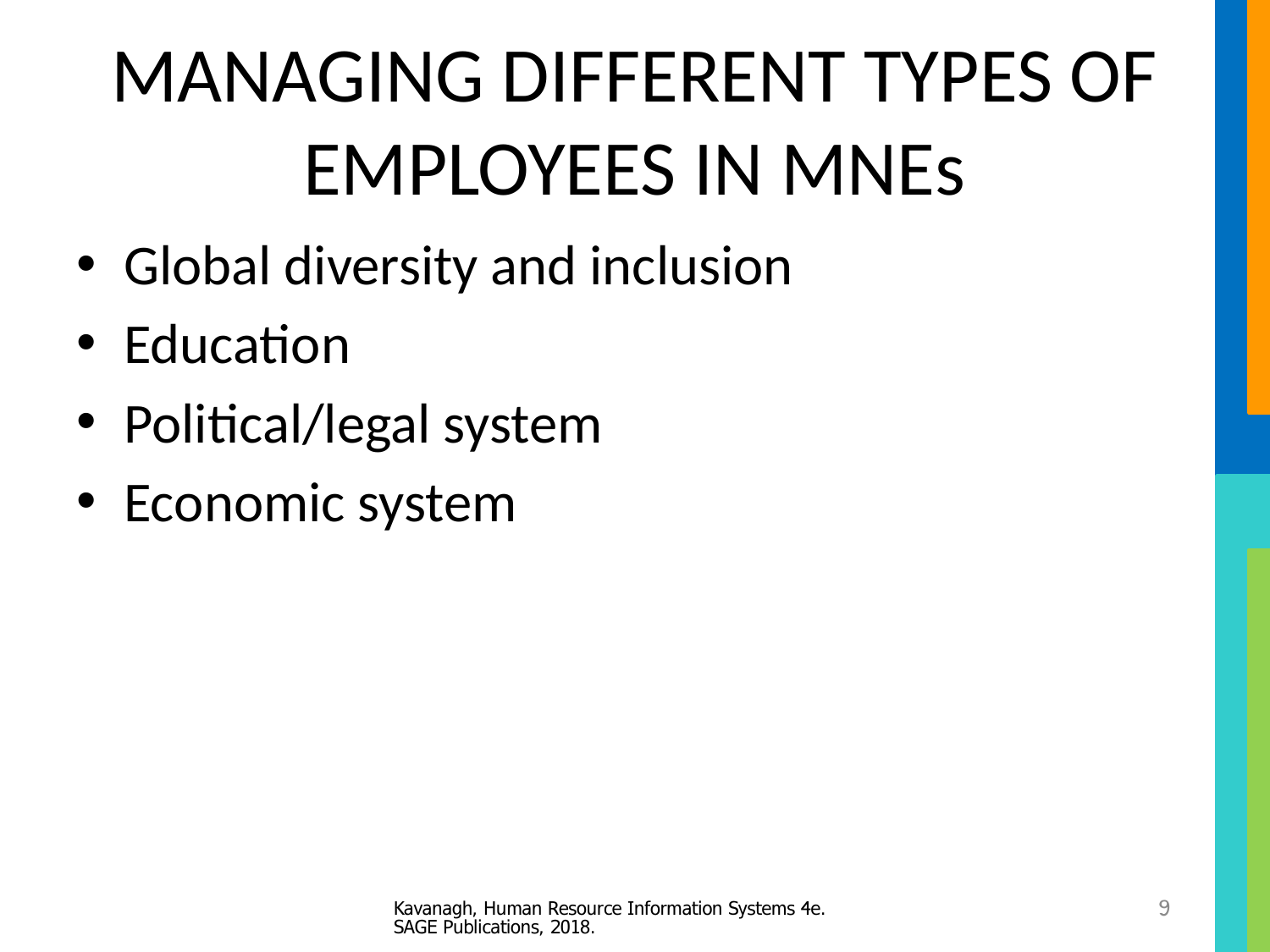

# MANAGING DIFFERENT TYPES OF EMPLOYEES IN MNEs
Global diversity and inclusion
Education
Political/legal system
Economic system
Kavanagh, Human Resource Information Systems 4e. SAGE Publications, 2018.
9